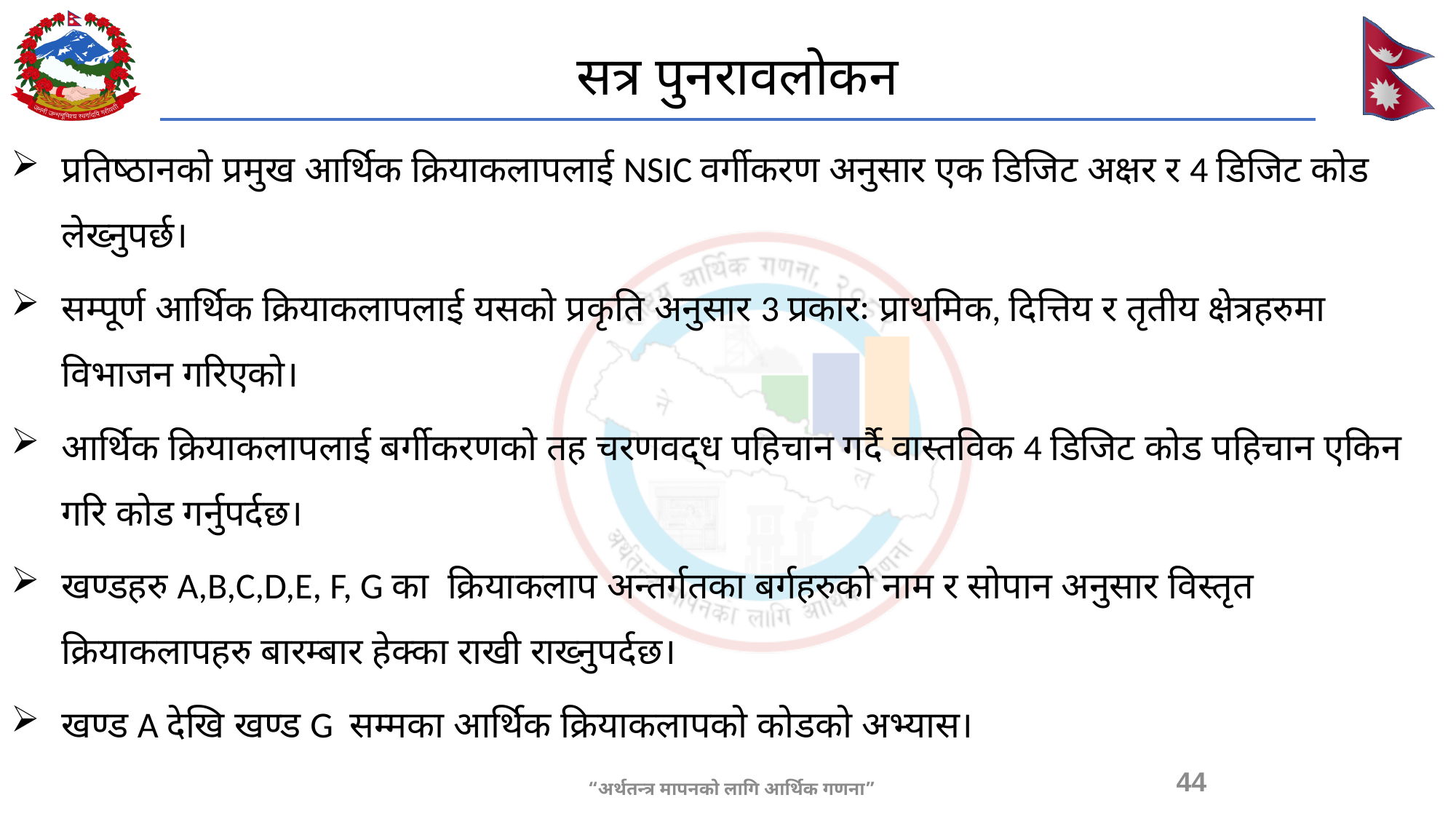

# सत्र पुनरावलोकन
प्रतिष्ठानको प्रमुख आर्थिक क्रियाकलापलाई NSIC वर्गीकरण अनुसार एक डिजिट अक्षर र 4 डिजिट कोड लेख्नुपर्छ।
सम्पूर्ण आर्थिक क्रियाकलापलाई यसको प्रकृति अनुसार 3 प्रकारः प्राथमिक, दित्तिय र तृतीय क्षेत्रहरुमा विभाजन गरिएको।
आर्थिक क्रियाकलापलाई बर्गीकरणको तह चरणवद्ध पहिचान गर्दै वास्तविक 4 डिजिट कोड पहिचान एकिन गरि कोड गर्नुपर्दछ।
खण्डहरु A,B,C,D,E, F, G का  क्रियाकलाप अन्तर्गतका बर्गहरुको नाम र सोपान अनुसार विस्तृत क्रियाकलापहरु बारम्बार हेक्का राखी राख्नुपर्दछ।
खण्ड A देखि खण्ड G  सम्मका आर्थिक क्रियाकलापको कोडको अभ्यास।

44
“अर्थतन्त्र मापनको लागि आर्थिक गणना”